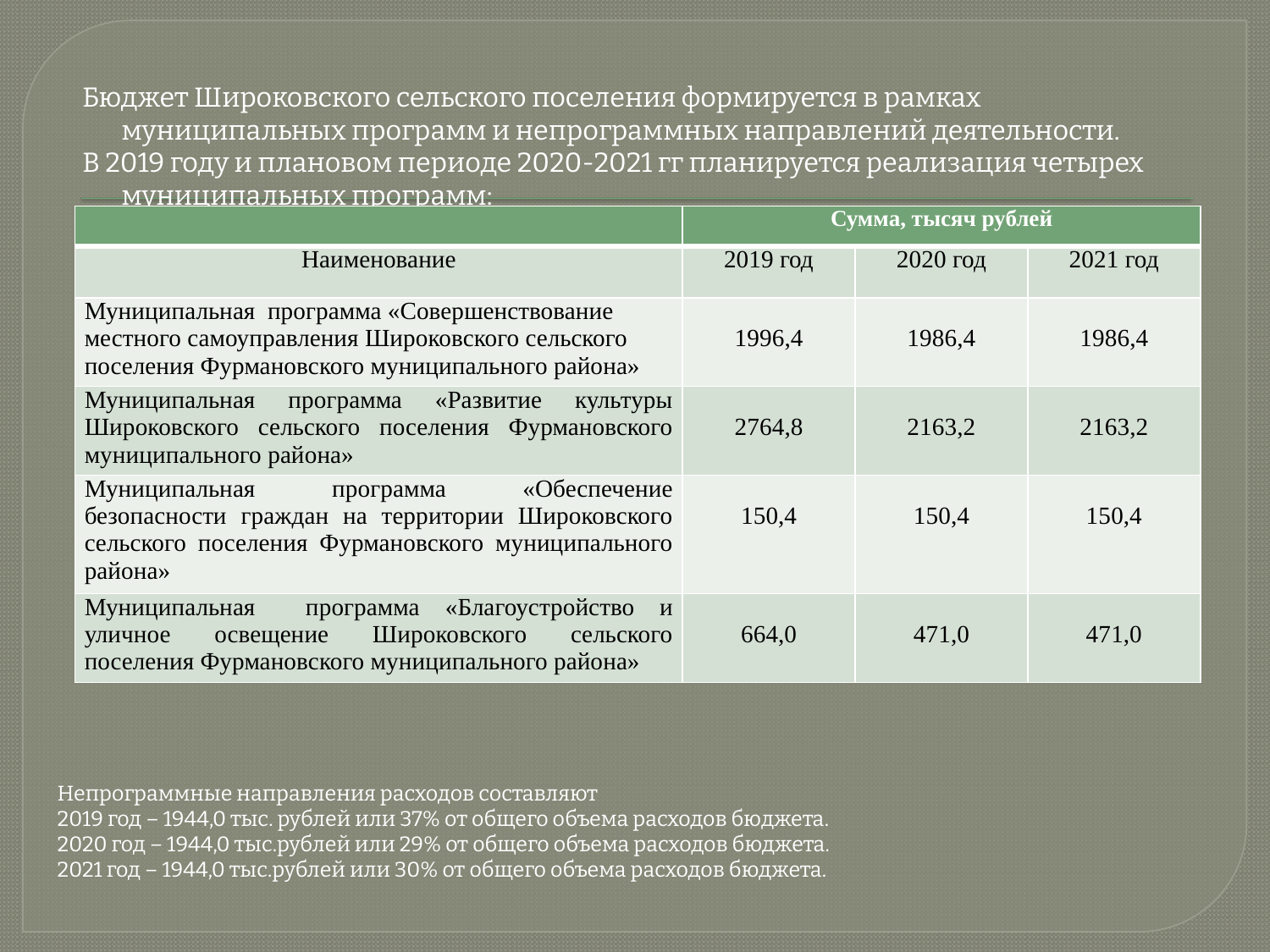

Бюджет Широковского сельского поселения формируется в рамках   муниципальных программ и непрограммных направлений деятельности.
В 2019 году и плановом периоде 2020-2021 гг планируется реализация четырех муниципальных программ:
|  | Сумма, тысяч рублей |  |  |
| --- | --- | --- | --- |
| Наименование | 2019 год | 2020 год | 2021 год |
| Муниципальная программа «Совершенствование местного самоуправления Широковского сельского поселения Фурмановского муниципального района» | 1996,4 | 1986,4 | 1986,4 |
| Муниципальная программа «Развитие культуры Широковского сельского поселения Фурмановского муниципального района» | 2764,8 | 2163,2 | 2163,2 |
| Муниципальная программа «Обеспечение безопасности граждан на территории Широковского сельского поселения Фурмановского муниципального района» | 150,4 | 150,4 | 150,4 |
| Муниципальная программа «Благоустройство и уличное освещение Широковского сельского поселения Фурмановского муниципального района» | 664,0 | 471,0 | 471,0 |
Непрограммные направления расходов составляют
2019 год – 1944,0 тыс. рублей или 37% от общего объема расходов бюджета.
2020 год – 1944,0 тыс.рублей или 29% от общего объема расходов бюджета.
2021 год – 1944,0 тыс.рублей или 30% от общего объема расходов бюджета.